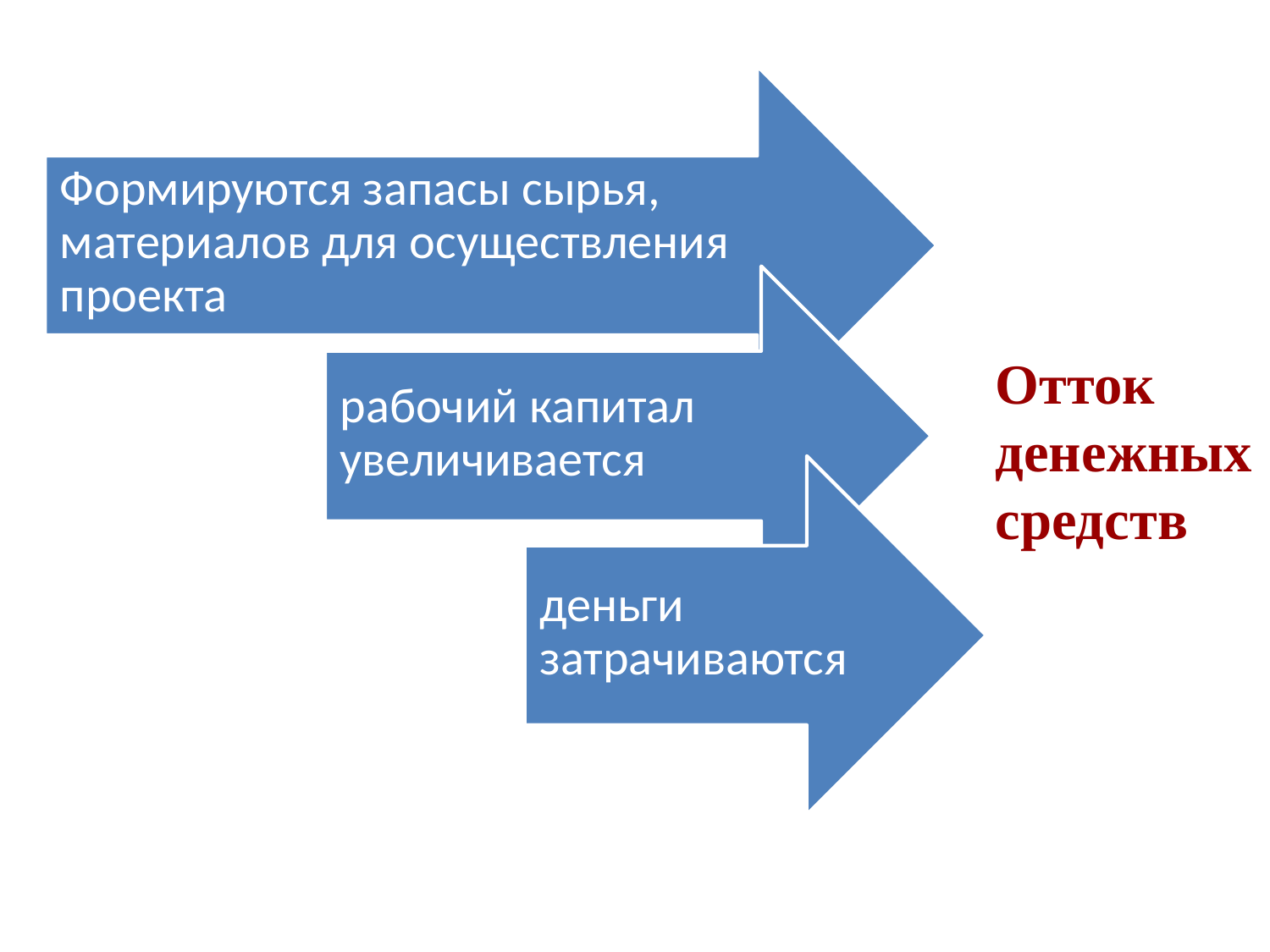

Формируются запасы сырья, материалов для осуществления проекта
рабочий капитал увеличивается
деньги затрачиваются
Отток
денежных средств